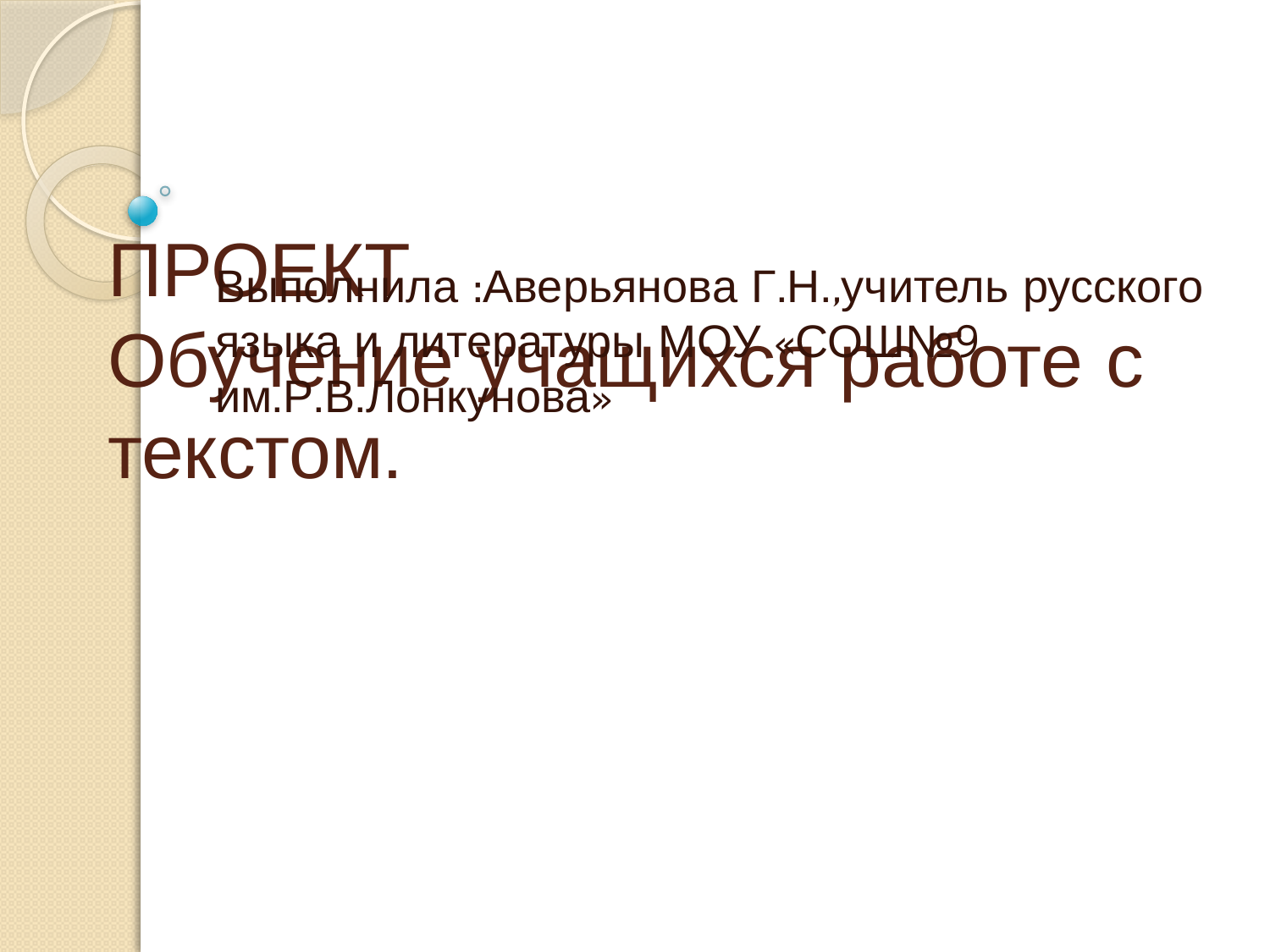

# ПРОЕКТ Обучение учащихся работе с текстом.
Выполнила :Аверьянова Г.Н.,учитель русского языка и литературы МОУ «СОШ№9 им.Р.В.Лонкунова»